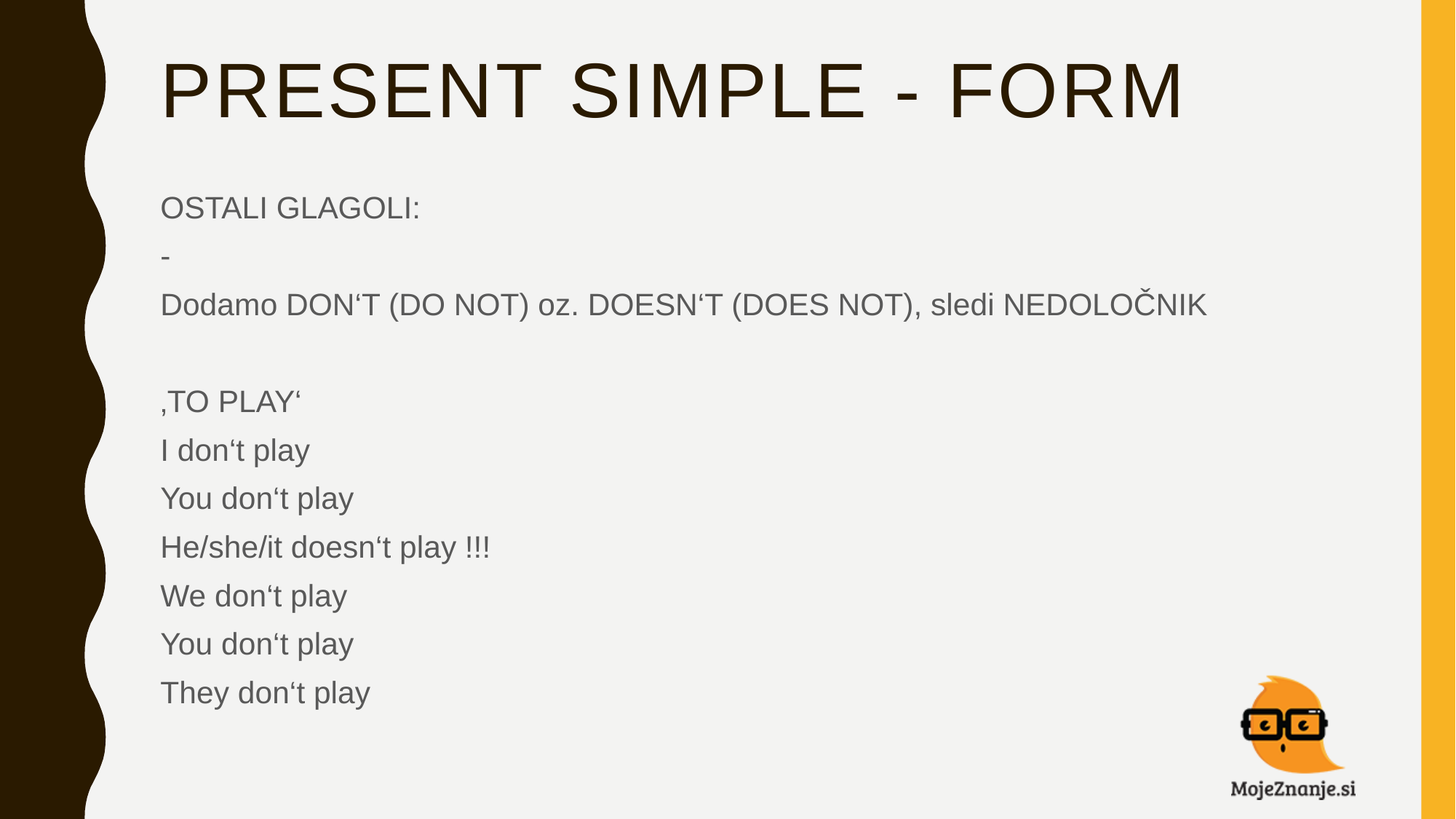

# PRESENT SIMPLE - FORM
OSTALI GLAGOLI:
-
Dodamo DON‘T (DO NOT) oz. DOESN‘T (DOES NOT), sledi NEDOLOČNIK

‚TO PLAY‘
I don‘t play
You don‘t play
He/she/it doesn‘t play !!!
We don‘t play
You don‘t play
They don‘t play